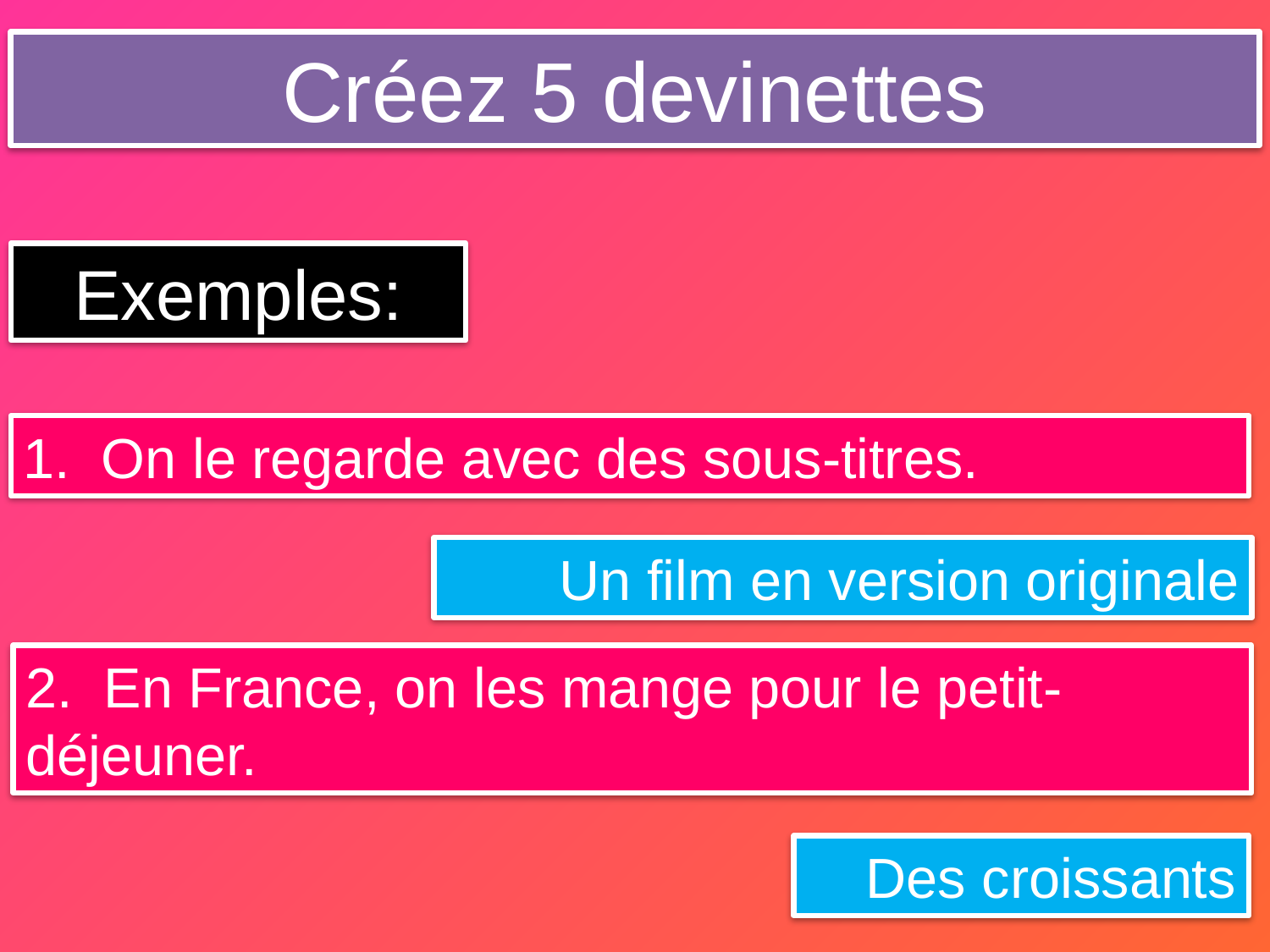

Créez 5 devinettes
Exemples:
1.  On le regarde avec des sous-titres.
Un film en version originale
2.  En France, on les mange pour le petit-déjeuner.
Des croissants